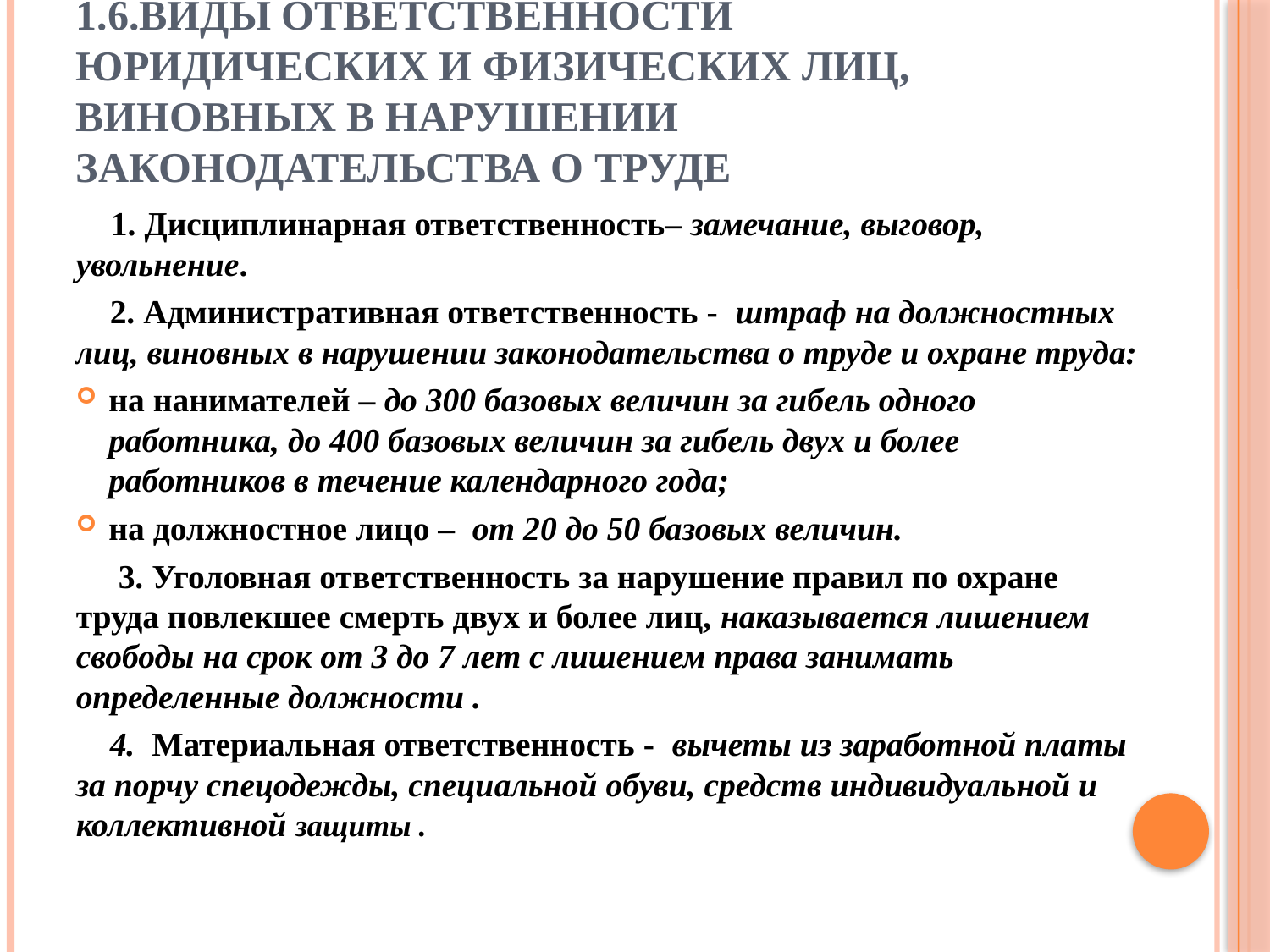

# 1.6.Виды ответственности юридических и физических лиц, виновных в нарушении законодательства о труде
    1. Дисциплинарная ответственность– замечание, выговор, увольнение.
    2. Административная ответственность -  штраф на долж­ностных лиц, виновных в наруше­нии законодательства о труде и охране труда:
на нанимателей – до 300 базовых величин за гибель одного работника, до 400 базовых величин за гибель двух и более работников в течение календарного года;
на должностное лицо –  от 20 до 50 базовых величин.
     3. Уголовная ответственность за нарушение правил по охране труда повлекшее смерть двух и более лиц, наказывается лишением свободы на срок от 3 до 7 лет с лише­нием права занимать определенные должности .
    4.  Материальная ответственность -  вычеты из заработной платы за порчу спецодежды, специ­альной обуви, средств индивидуальной и коллективной защиты .